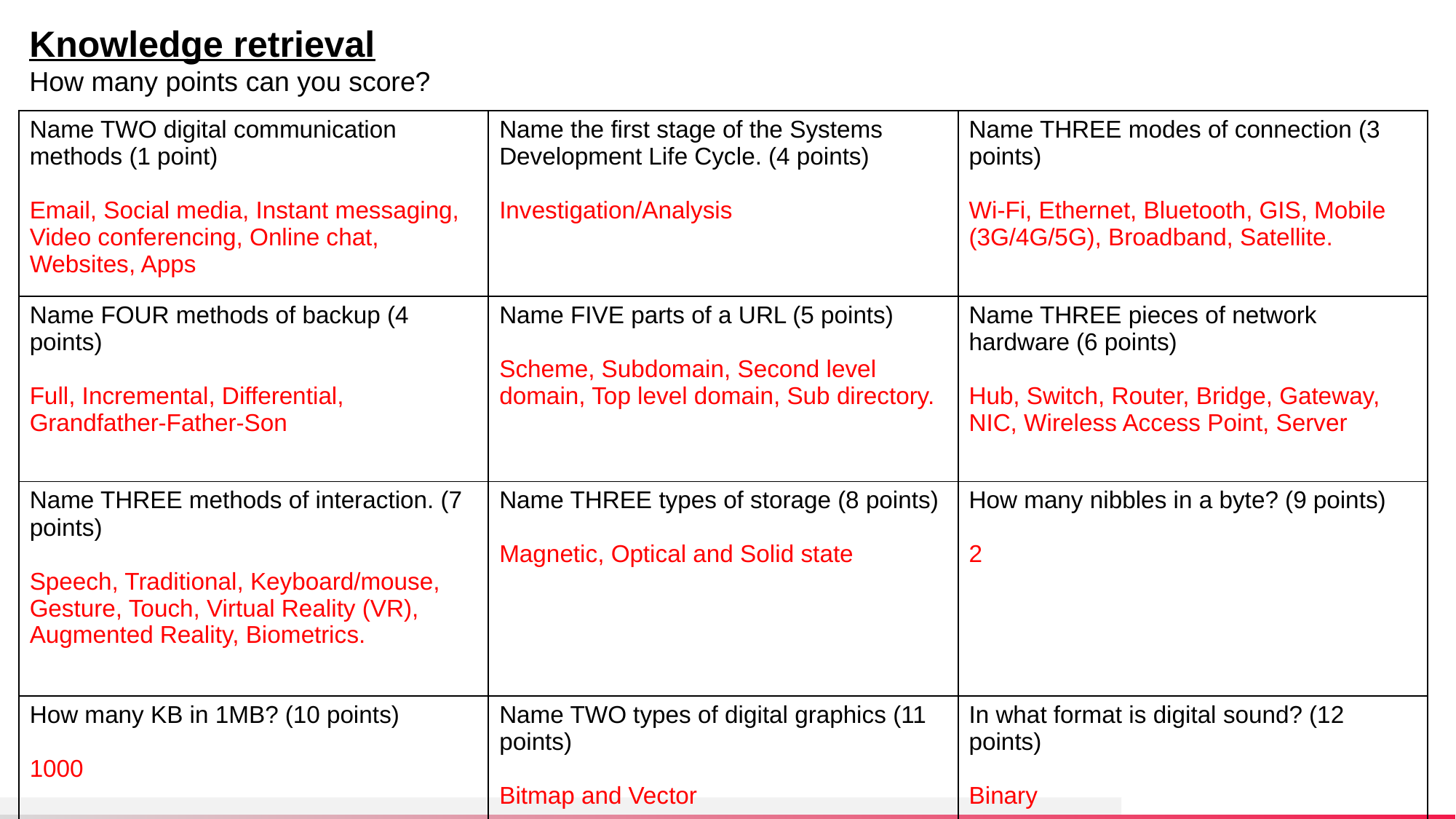

Knowledge retrieval
How many points can you score?
| Name TWO digital communication methods (1 point) Email, Social media, Instant messaging, Video conferencing, Online chat, Websites, Apps | Name the first stage of the Systems Development Life Cycle. (4 points) Investigation/Analysis | Name THREE modes of connection (3 points) Wi-Fi, Ethernet, Bluetooth, GIS, Mobile (3G/4G/5G), Broadband, Satellite. |
| --- | --- | --- |
| Name FOUR methods of backup (4 points) Full, Incremental, Differential, Grandfather-Father-Son | Name FIVE parts of a URL (5 points) Scheme, Subdomain, Second level domain, Top level domain, Sub directory. | Name THREE pieces of network hardware (6 points) Hub, Switch, Router, Bridge, Gateway, NIC, Wireless Access Point, Server |
| Name THREE methods of interaction. (7 points) Speech, Traditional, Keyboard/mouse, Gesture, Touch, Virtual Reality (VR), Augmented Reality, Biometrics. | Name THREE types of storage (8 points) Magnetic, Optical and Solid state | How many nibbles in a byte? (9 points) 2 |
| How many KB in 1MB? (10 points) 1000 | Name TWO types of digital graphics (11 points) Bitmap and Vector | In what format is digital sound? (12 points) Binary |